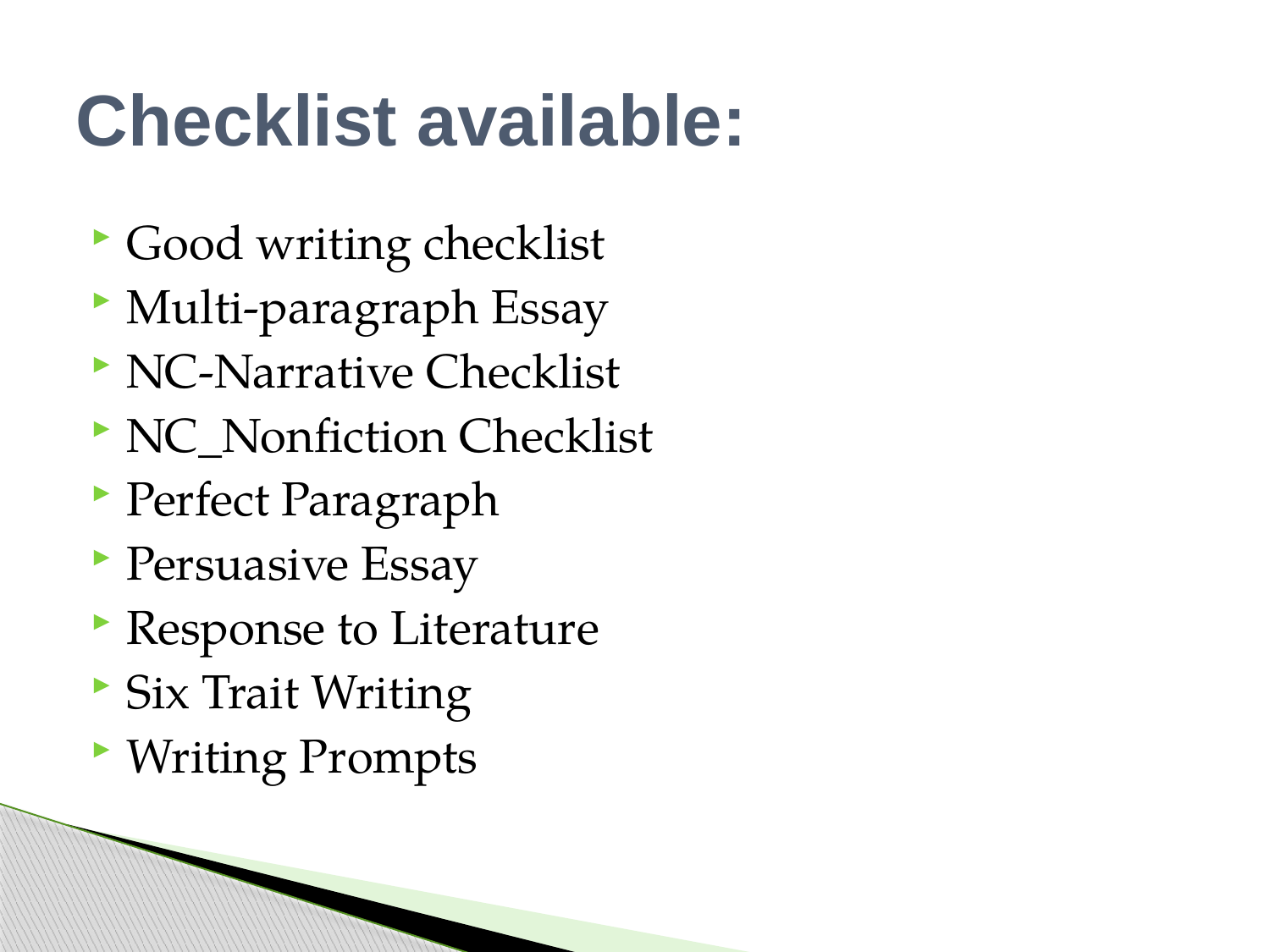

# Checklist available:
Good writing checklist
Multi-paragraph Essay
NC-Narrative Checklist
NC_Nonfiction Checklist
Perfect Paragraph
Persuasive Essay
Response to Literature
Six Trait Writing
Writing Prompts